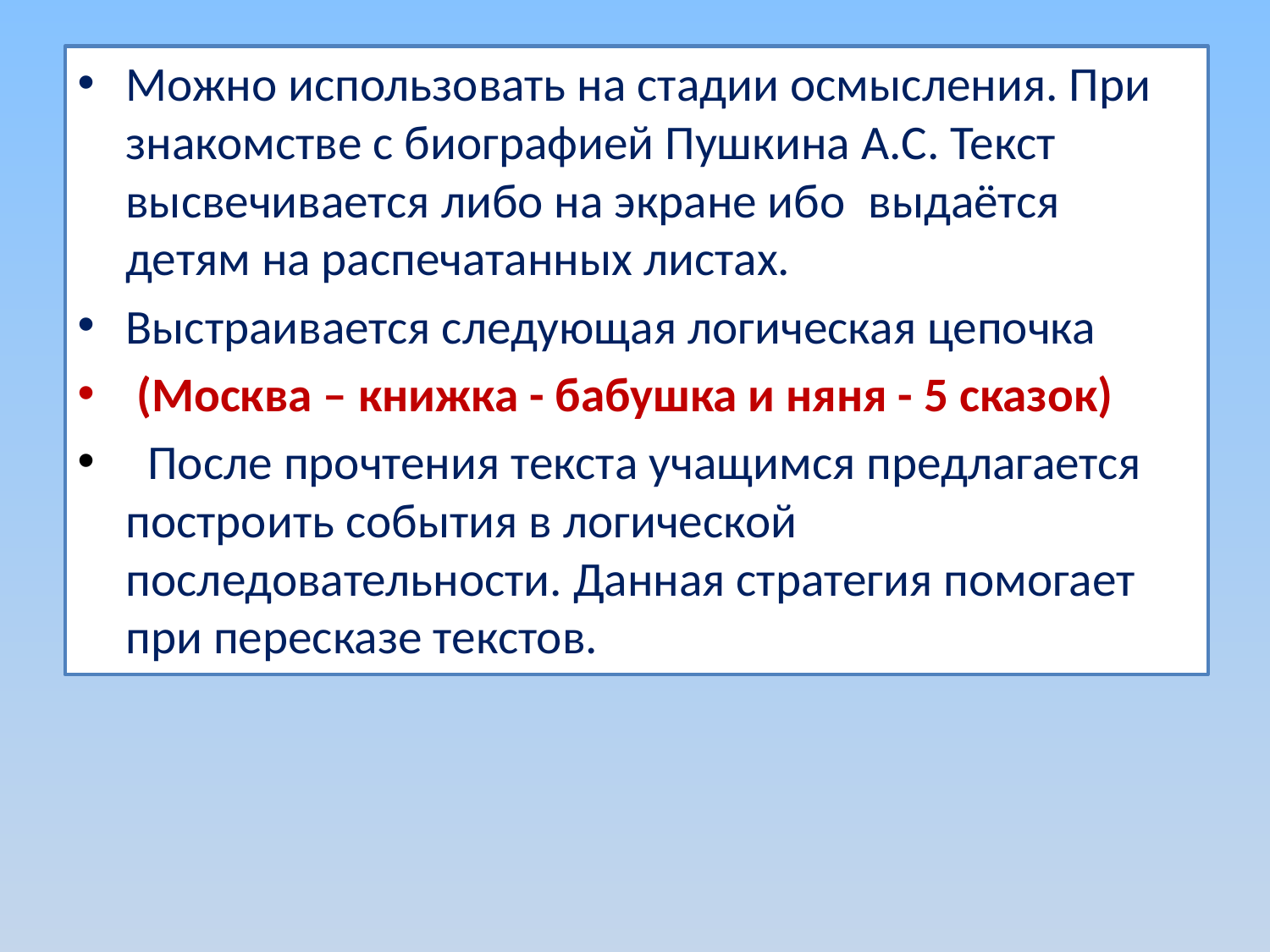

Можно использовать на стадии осмысления. При знакомстве с биографией Пушкина А.С. Текст высвечивается либо на экране ибо  выдаётся детям на распечатанных листах.
Выстраивается следующая логическая цепочка
 (Москва – книжка - бабушка и няня - 5 сказок)
  После прочтения текста учащимся предлагается построить события в логической последовательности. Данная стратегия помогает при пересказе текстов.